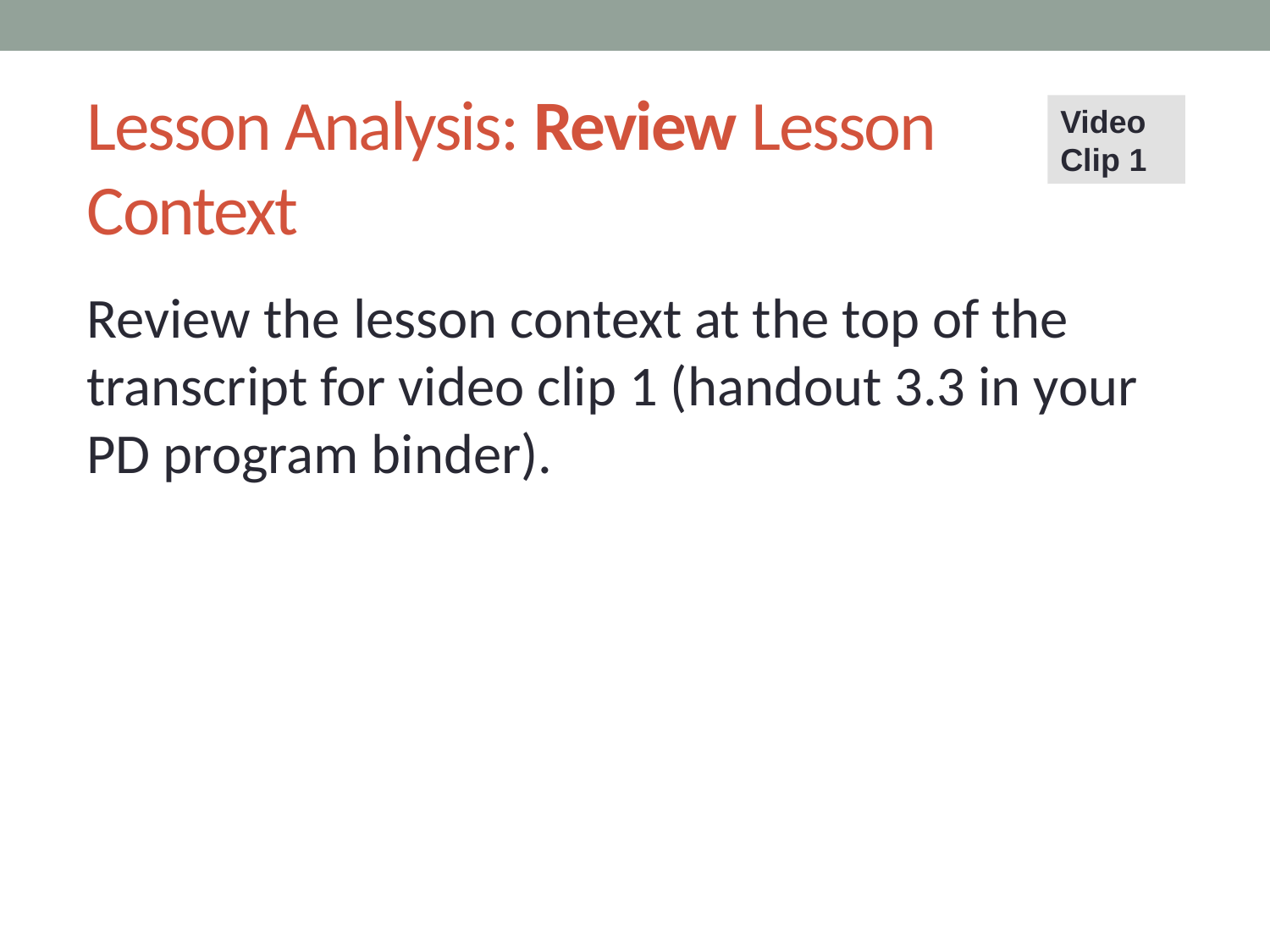

# Lesson Analysis: Review Lesson Context
Video Clip 1
Review the lesson context at the top of the transcript for video clip 1 (handout 3.3 in your PD program binder).